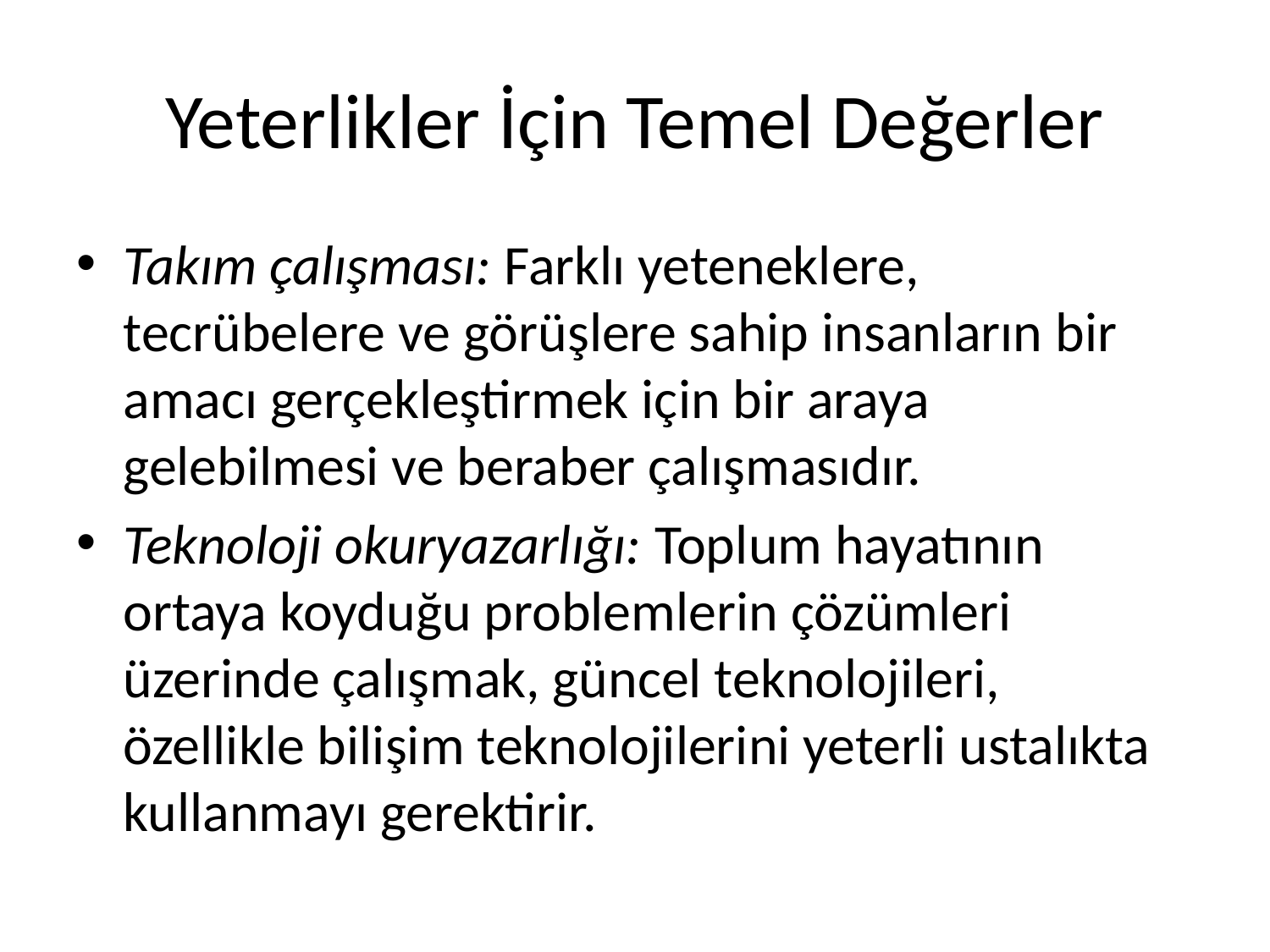

# Yeterlikler İçin Temel Değerler
Takım çalışması: Farklı yeteneklere, tecrübelere ve görüşlere sahip insanların bir amacı gerçekleştirmek için bir araya gelebilmesi ve beraber çalışmasıdır.
Teknoloji okuryazarlığı: Toplum hayatının ortaya koyduğu problemlerin çözümleri üzerinde çalışmak, güncel teknolojileri, özellikle bilişim teknolojilerini yeterli ustalıkta kullanmayı gerektirir.